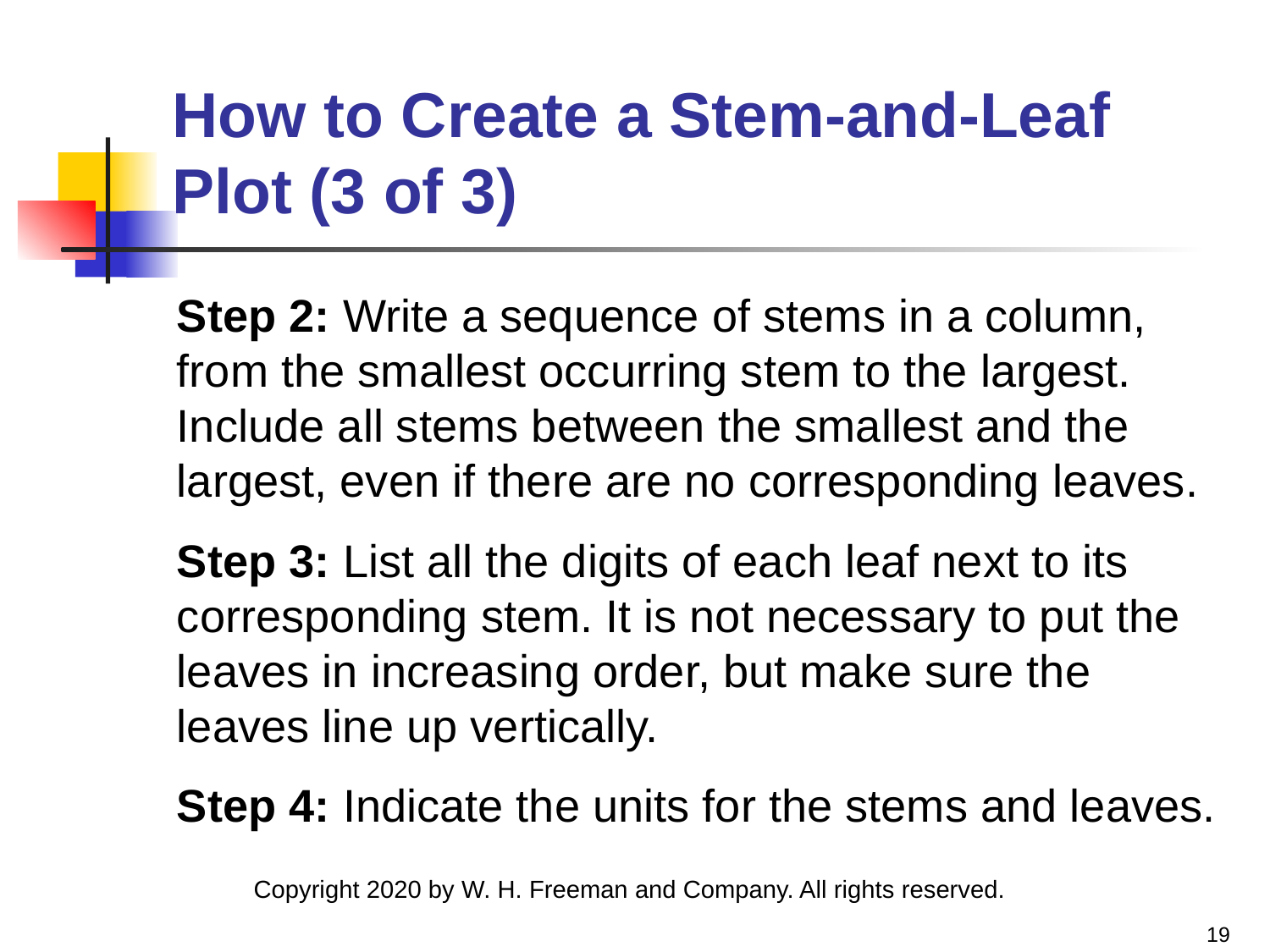

# How to Create a Stem-and-Leaf Plot (3 of 3)
Step 2: Write a sequence of stems in a column, from the smallest occurring stem to the largest. Include all stems between the smallest and the largest, even if there are no corresponding leaves.
Step 3: List all the digits of each leaf next to its corresponding stem. It is not necessary to put the leaves in increasing order, but make sure the leaves line up vertically.
Step 4: Indicate the units for the stems and leaves.